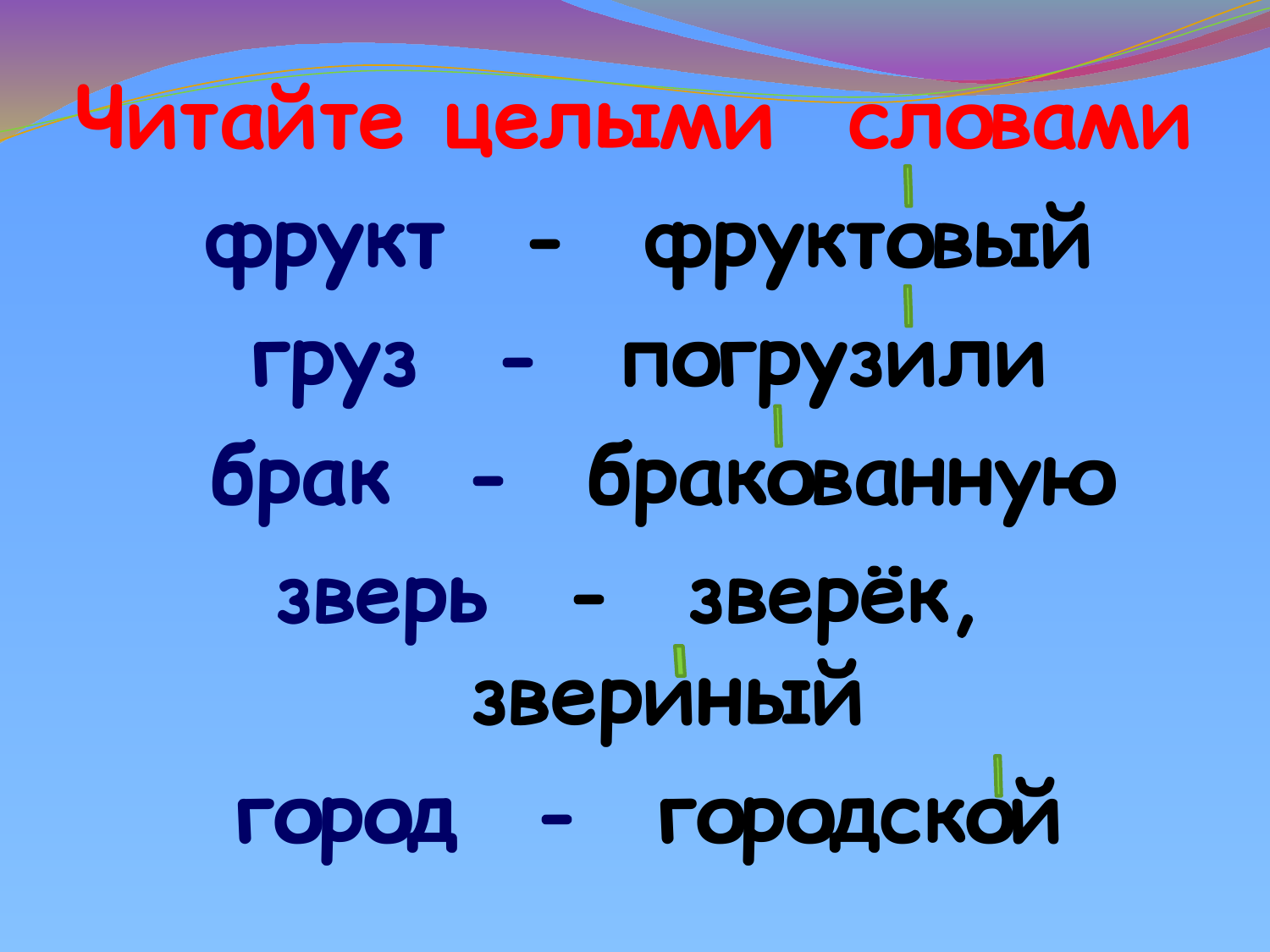

# Читайте целыми  словами

фрукт  -  фруктовый
груз  -  погрузили
брак  -  бракованную
зверь  -  зверёк,  звериный
город  -  городской